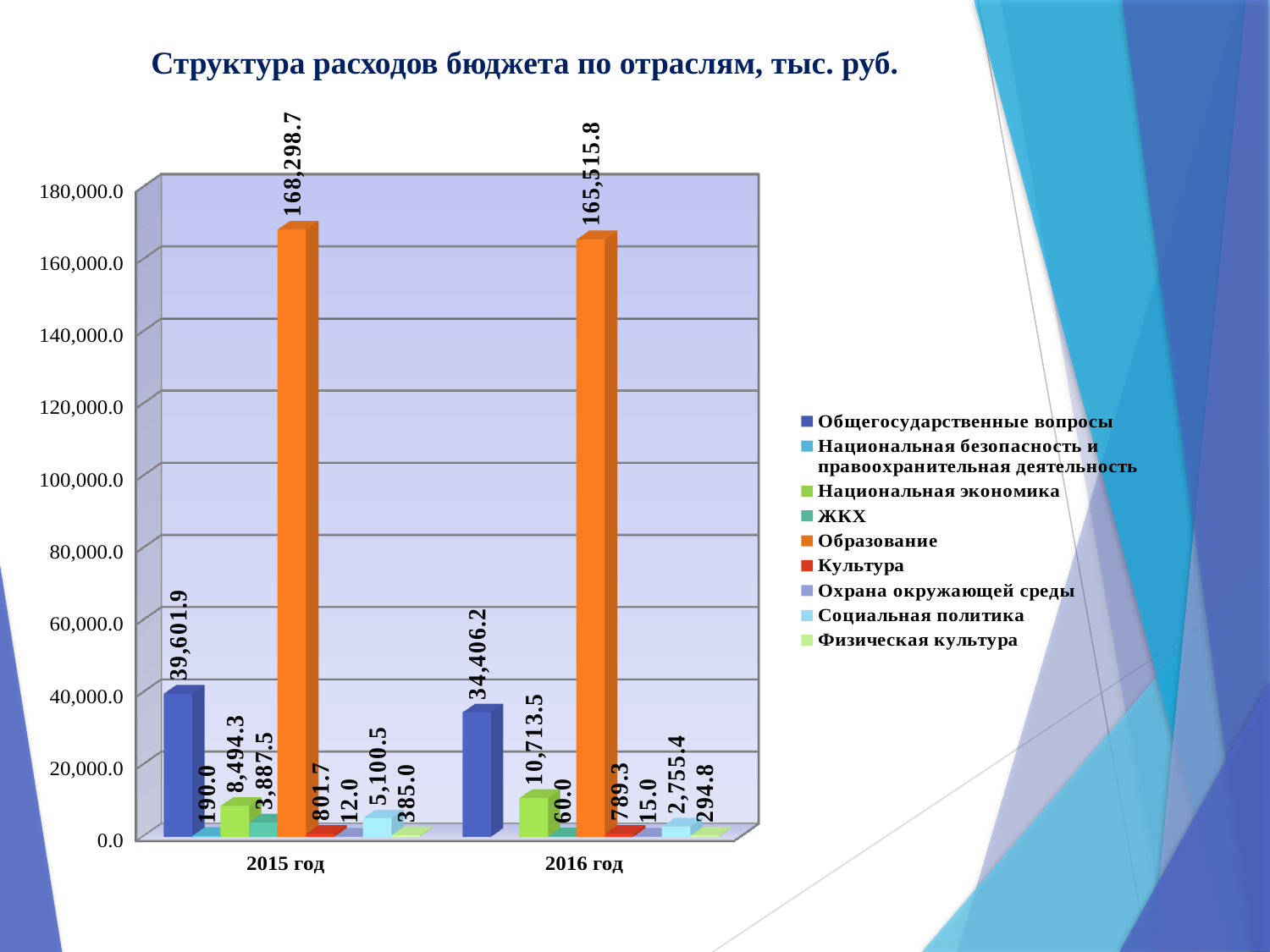

Структура расходов бюджета по отраслям, тыс. руб.

[unsupported chart]